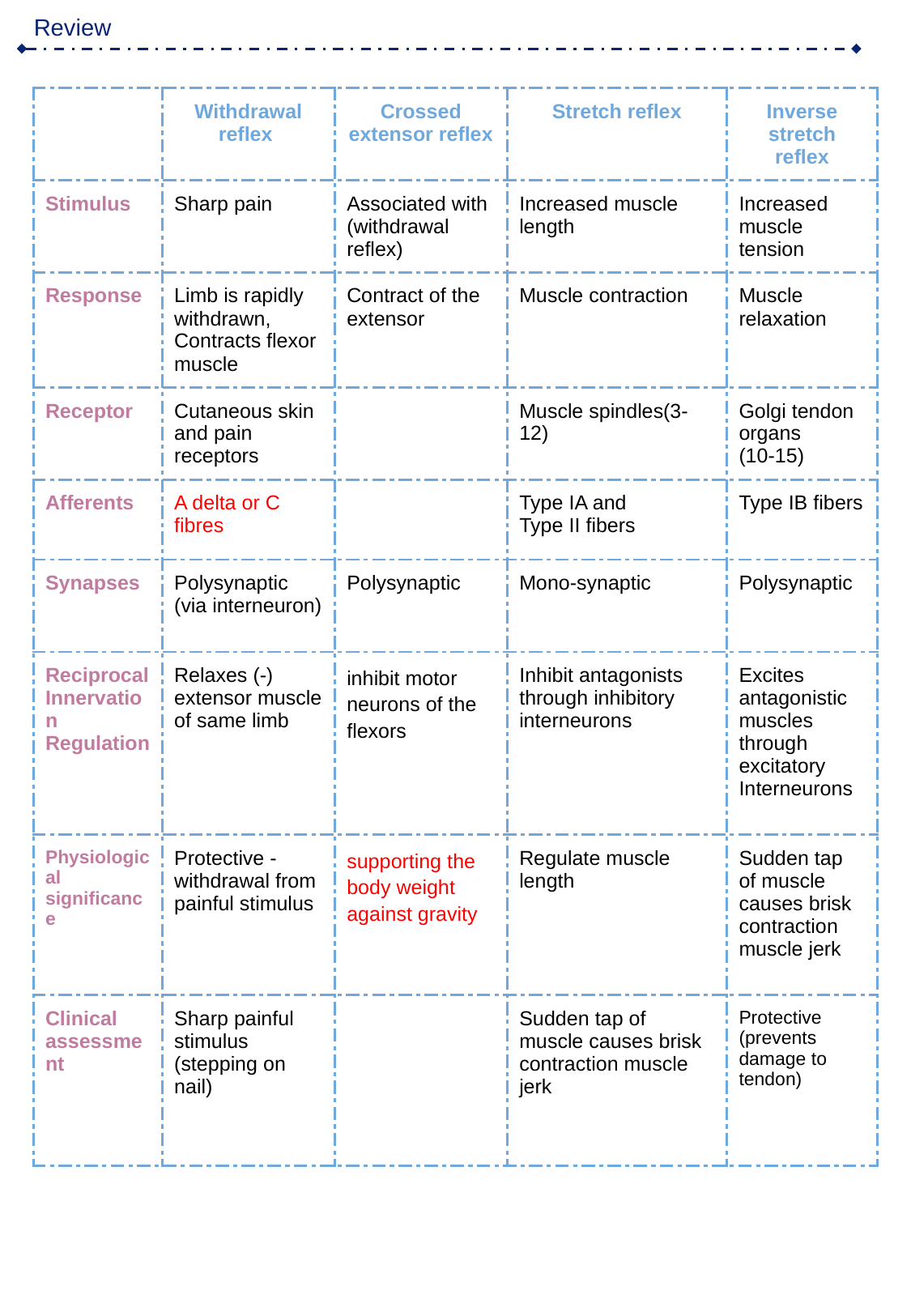

|  | Withdrawal reflex | Crossed extensor reflex | Stretch reflex | Inverse stretch reflex |
| --- | --- | --- | --- | --- |
| Stimulus | Sharp pain | Associated with (withdrawal reflex) | Increased muscle length | Increased muscle tension |
| Response | Limb is rapidly withdrawn, Contracts flexor muscle | Contract of the extensor | Muscle contraction | Muscle relaxation |
| Receptor | Cutaneous skin and pain receptors |  | Muscle spindles(3-12) | Golgi tendon organs (10-15) |
| Afferents | A delta or C fibres |  | Type IA and Type II fibers | Type IB fibers |
| Synapses | Polysynaptic (via interneuron) | Polysynaptic | Mono-synaptic | Polysynaptic |
| Reciprocal Innervation Regulation | Relaxes (-) extensor muscle of same limb | inhibit motor neurons of the flexors | Inhibit antagonists through inhibitory interneurons | Excites antagonistic muscles through excitatory Interneurons |
| Physiological significance | Protective - withdrawal from painful stimulus | supporting the body weight against gravity | Regulate muscle length | Sudden tap of muscle causes brisk contraction muscle jerk |
| Clinical assessment | Sharp painful stimulus (stepping on nail) |  | Sudden tap of muscle causes brisk contraction muscle jerk | Protective (prevents damage to tendon) |
#
| Synapses | Polysynaptic (via interneuron) | Polysynaptic | Mono-synaptic | Polysynaptic |
| --- | --- | --- | --- | --- |
| Reciprocal InnervationRegulation | Relaxes (-) extensor muscle of same limb | inhibit motor neurons of the flexors | Inhibit antagonists through inhibitory interneurons | Excites antagonistic muscles through excitatory Interneurons |
| Physiological significance | Protective - withdrawal from painful stimulus | supporting the body weight against gravity | Regulate muscle length Genesis of muscle tone | Regulate muscle tension to prevent excessive tension increase |
| Clinical assessment | Sharp painful stimulus (stepping on nail) |  | Sudden tap of muscle causes brisk contraction muscle jerk | Over stretch of muscle-sudden muscle relaxation (lengthening reaction) |